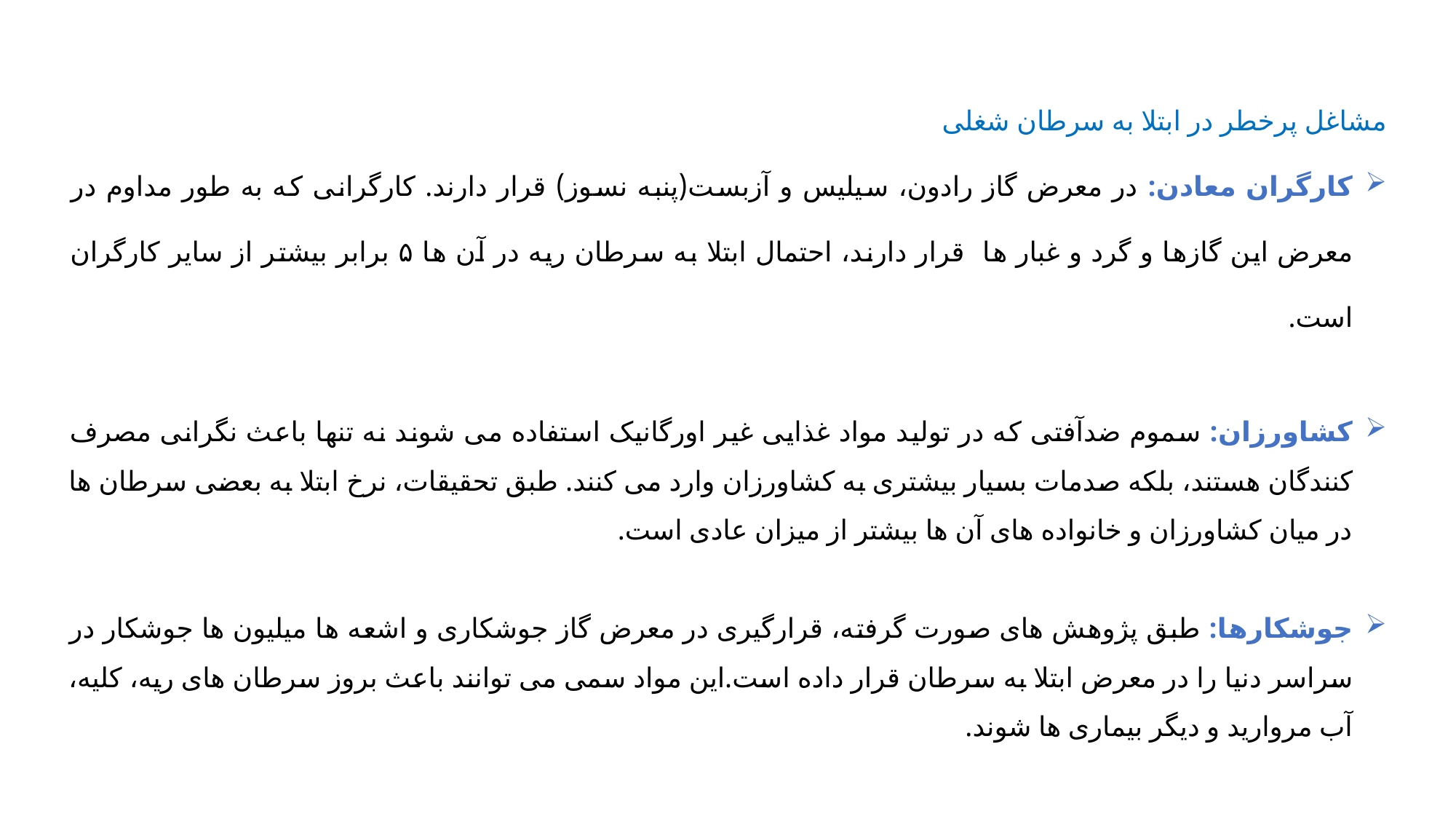

مشاغل پرخطر در ابتلا به سرطان شغلی
کارگران معادن: در معرض گاز رادون، سیلیس و آزبست(پنبه نسوز) قرار دارند. کارگرانی که به طور مداوم در معرض این گازها و گرد و غبار ها  قرار دارند، احتمال ابتلا به سرطان ریه در آن ها ۵ برابر بیشتر از سایر کارگران است.

کشاورزان: سموم ضدآفتی که در تولید مواد غذایی غیر اورگانیک استفاده می شوند نه تنها باعث نگرانی مصرف کنندگان هستند، بلکه صدمات بسیار بیشتری به کشاورزان وارد می کنند. طبق تحقیقات، نرخ ابتلا به بعضی سرطان ها در میان کشاورزان و خانواده های آن ها بیشتر از میزان عادی است.

جوشکارها: طبق پژوهش های صورت گرفته، قرارگیری در معرض گاز جوشکاری و اشعه ها میلیون ها جوشکار در سراسر دنیا را در معرض ابتلا به سرطان قرار داده است.این مواد سمی می توانند باعث بروز سرطان های ریه، کلیه، آب مروارید و دیگر بیماری ها شوند.